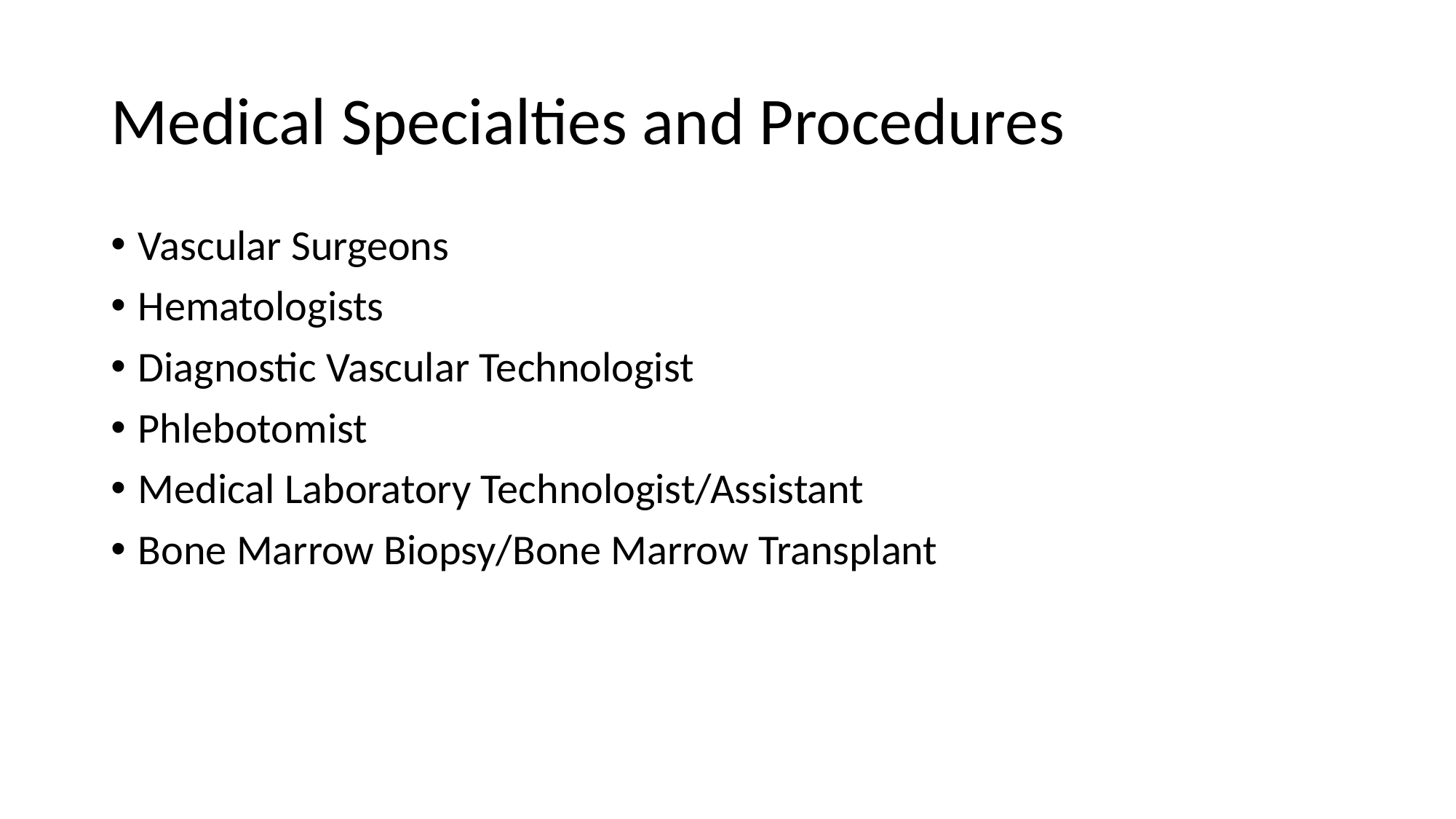

# Medical Specialties and Procedures
Vascular Surgeons
Hematologists
Diagnostic Vascular Technologist
Phlebotomist
Medical Laboratory Technologist/Assistant
Bone Marrow Biopsy/Bone Marrow Transplant